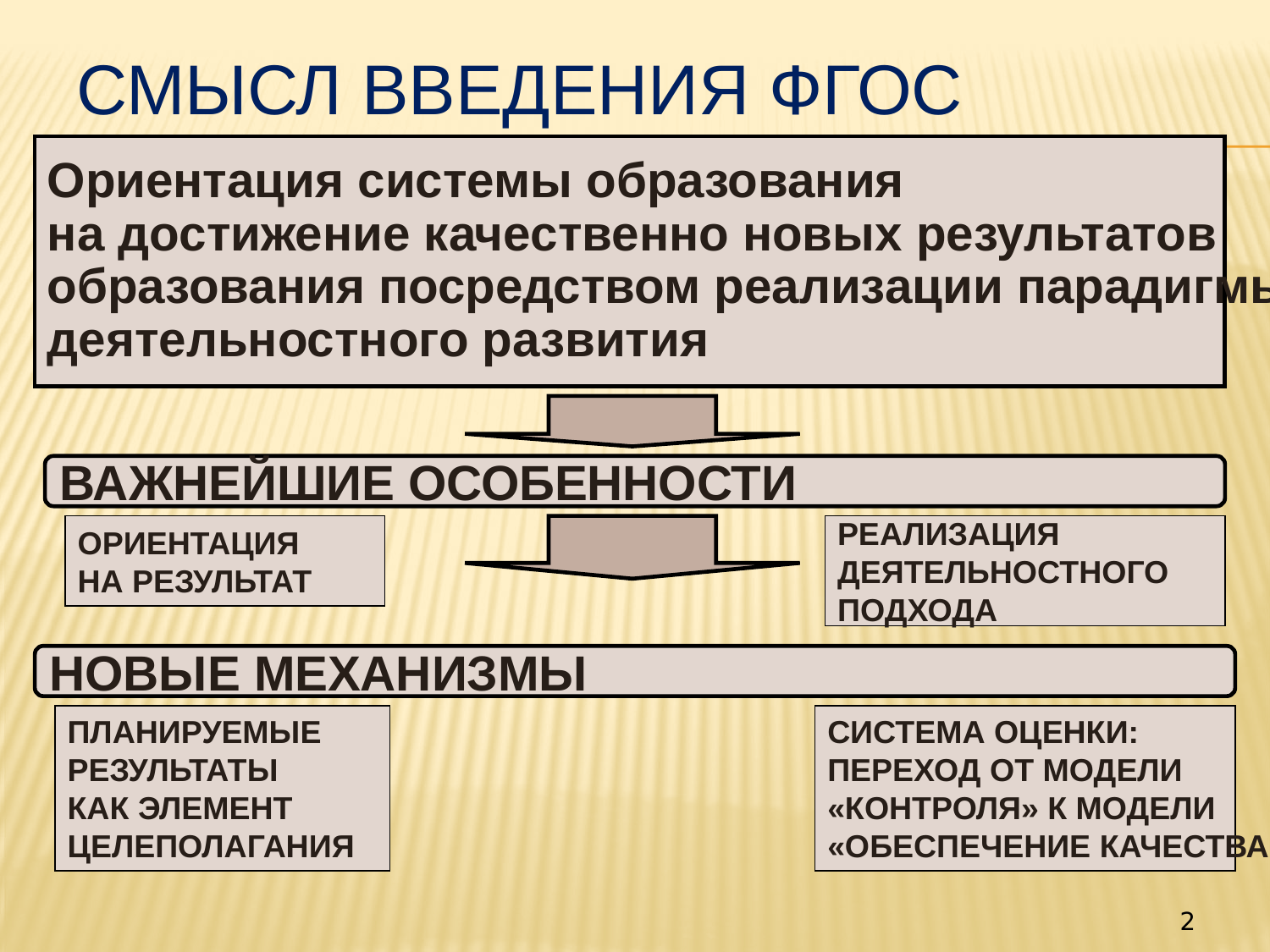

# Смысл введения ФГОС
Ориентация системы образования
на достижение качественно новых результатов
образования посредством реализации парадигмы
деятельностного развития

ВАЖНЕЙШИЕ ОСОБЕННОСТИ
ОРИЕНТАЦИЯ
НА РЕЗУЛЬТАТ

РЕАЛИЗАЦИЯ
ДЕЯТЕЛЬНОСТНОГО
ПОДХОДА
НОВЫЕ МЕХАНИЗМЫ
ПЛАНИРУЕМЫЕ
РЕЗУЛЬТАТЫ
КАК ЭЛЕМЕНТ
ЦЕЛЕПОЛАГАНИЯ
СИСТЕМА ОЦЕНКИ:
ПЕРЕХОД ОТ МОДЕЛИ
«КОНТРОЛЯ» К МОДЕЛИ
«ОБЕСПЕЧЕНИЕ КАЧЕСТВА»
2